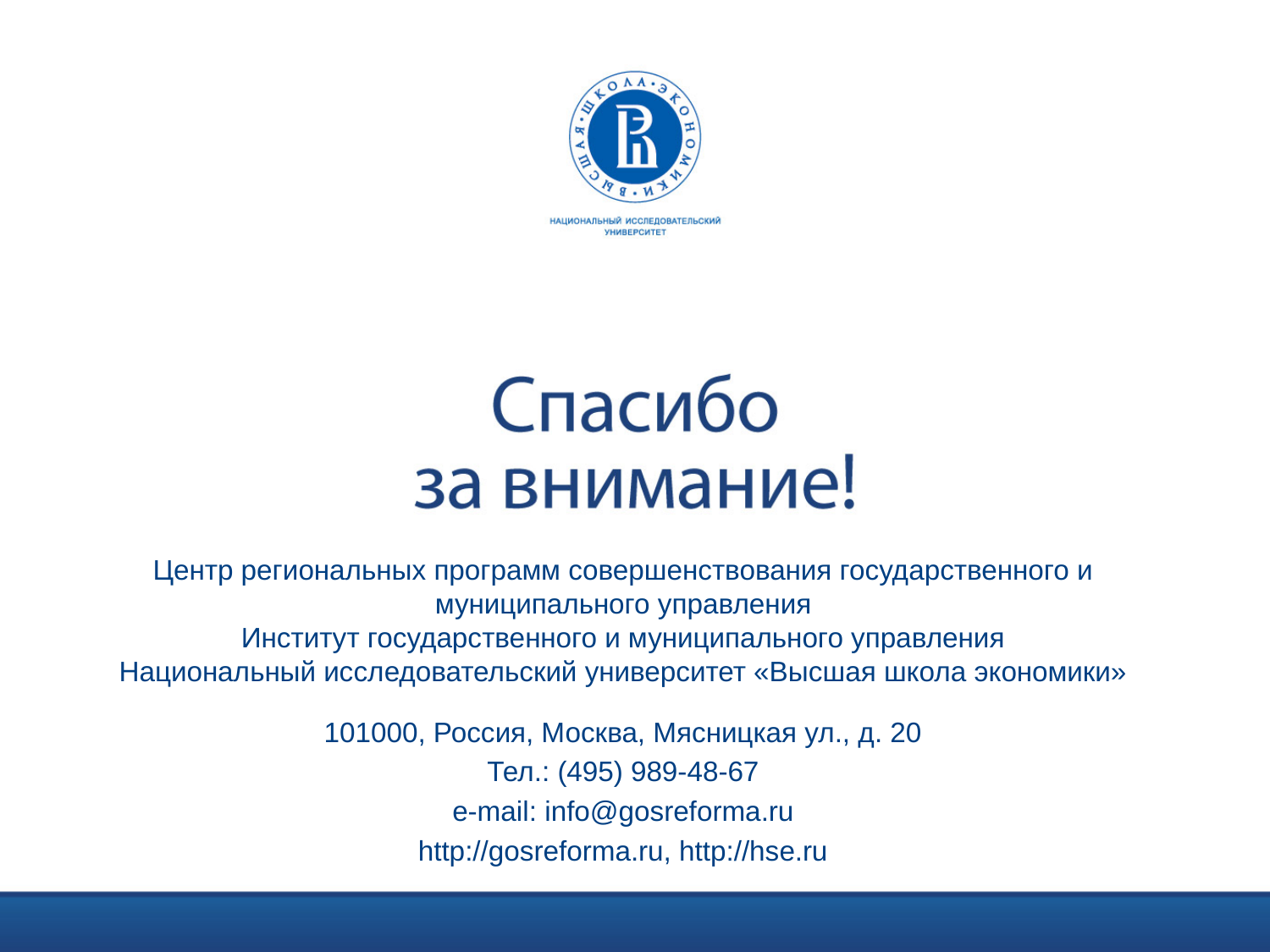

Центр региональных программ совершенствования государственного и муниципального управления
Институт государственного и муниципального управления
Национальный исследовательский университет «Высшая школа экономики»
101000, Россия, Москва, Мясницкая ул., д. 20
Тел.: (495) 989-48-67
e-mail: info@gosreforma.ru
http://gosreforma.ru, http://hse.ru